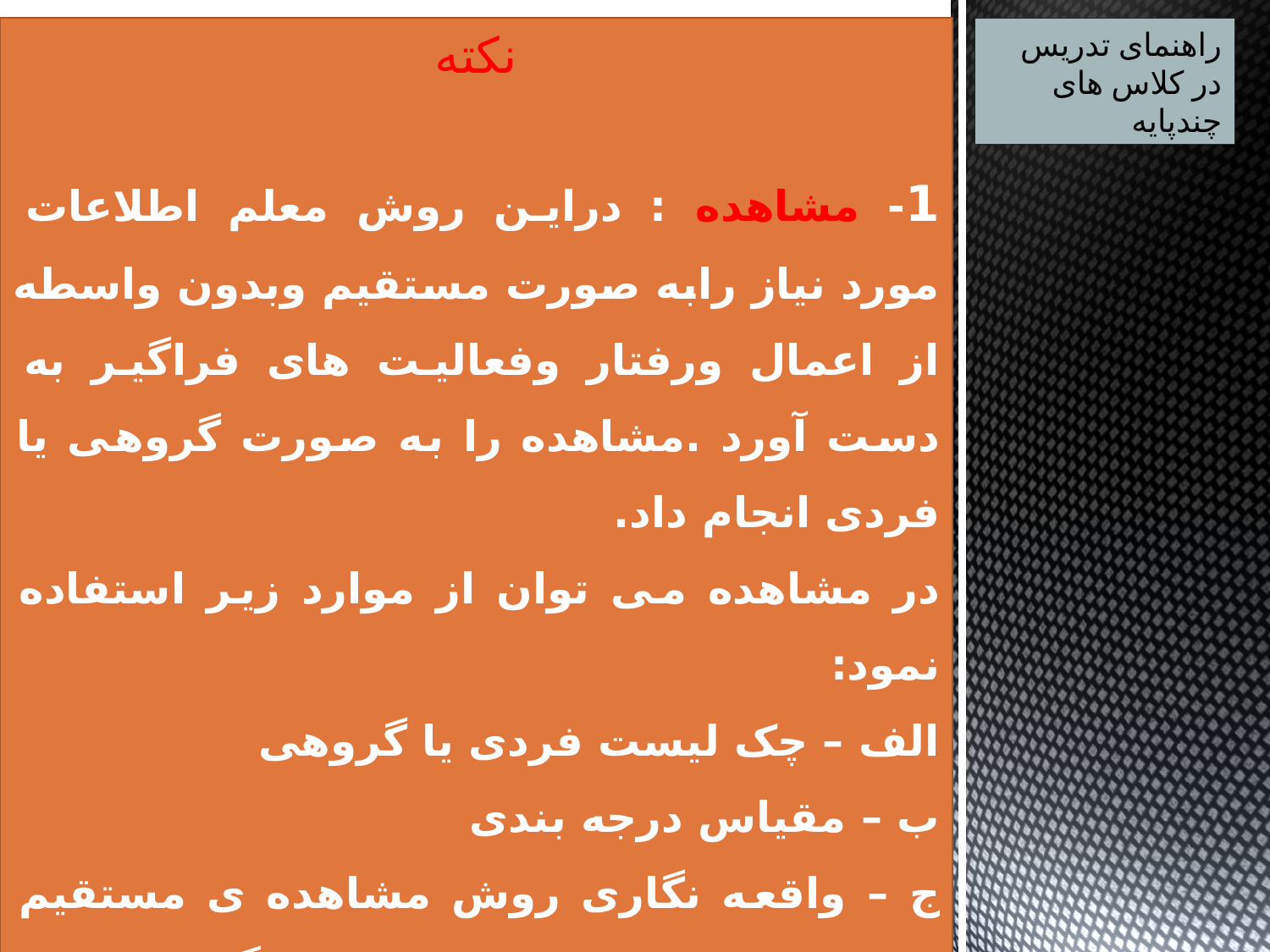

نکته

1- مشاهده : دراین روش معلم اطلاعات مورد نیاز رابه صورت مستقیم وبدون واسطه از اعمال ورفتار وفعالیت های فراگیر به دست آورد .مشاهده را به صورت گروهی یا فردی انجام داد.
در مشاهده می توان از موارد زیر استفاده نمود:
الف – چک لیست فردی یا گروهی
ب – مقیاس درجه بندی
ج – واقعه نگاری روش مشاهده ی مستقیم رفتار است ومعمولا برای اندازه گیری میزان تحقق هدف های آموزشی در حوزه های عاطفی وروانی – حرکتی استفاده می شود.

راهنمای تدریس در کلاس های چندپایه